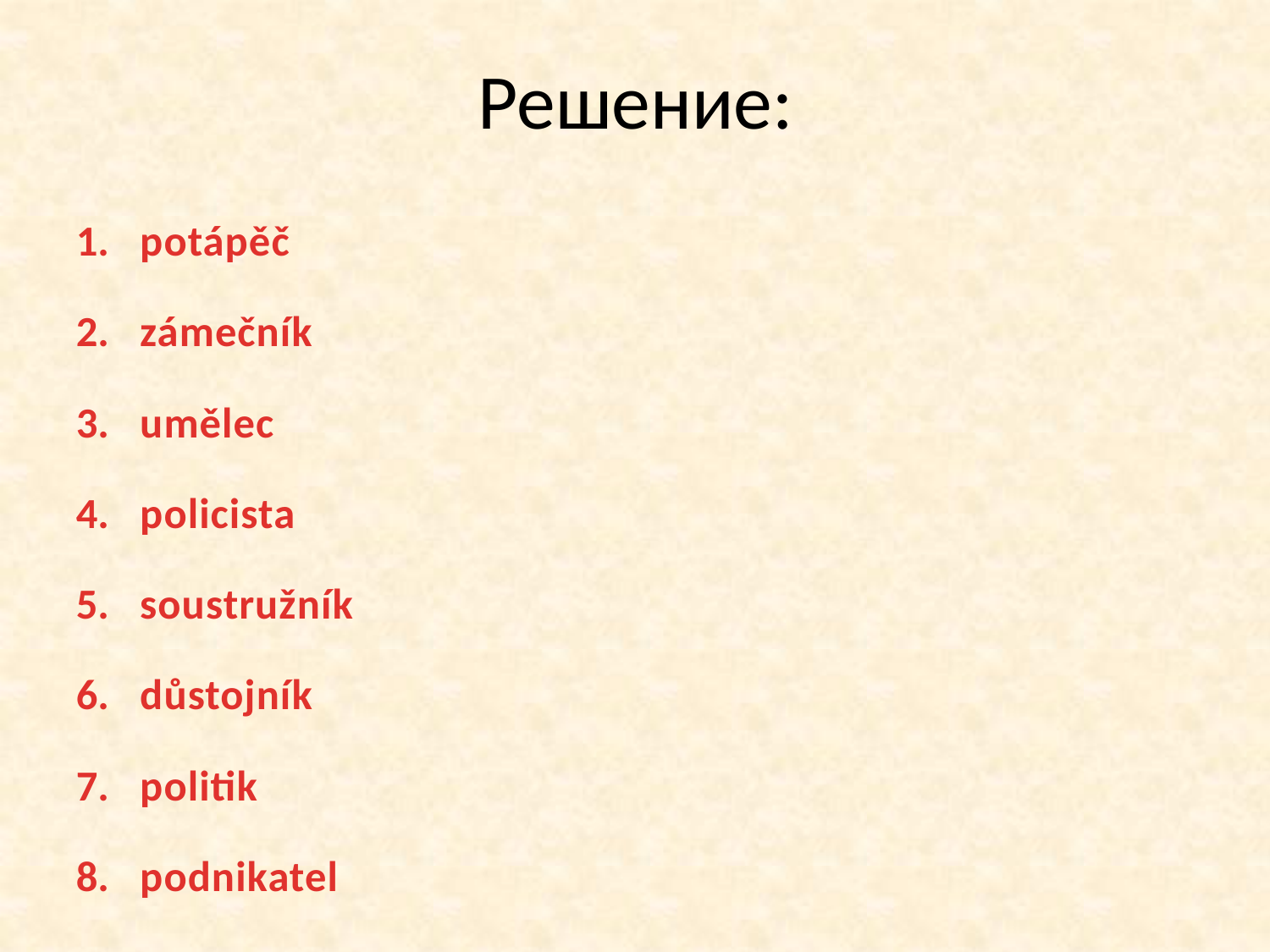

Решение:
potápěč
zámečník
umělec
policista
soustružník
důstojník
politik
podnikatel